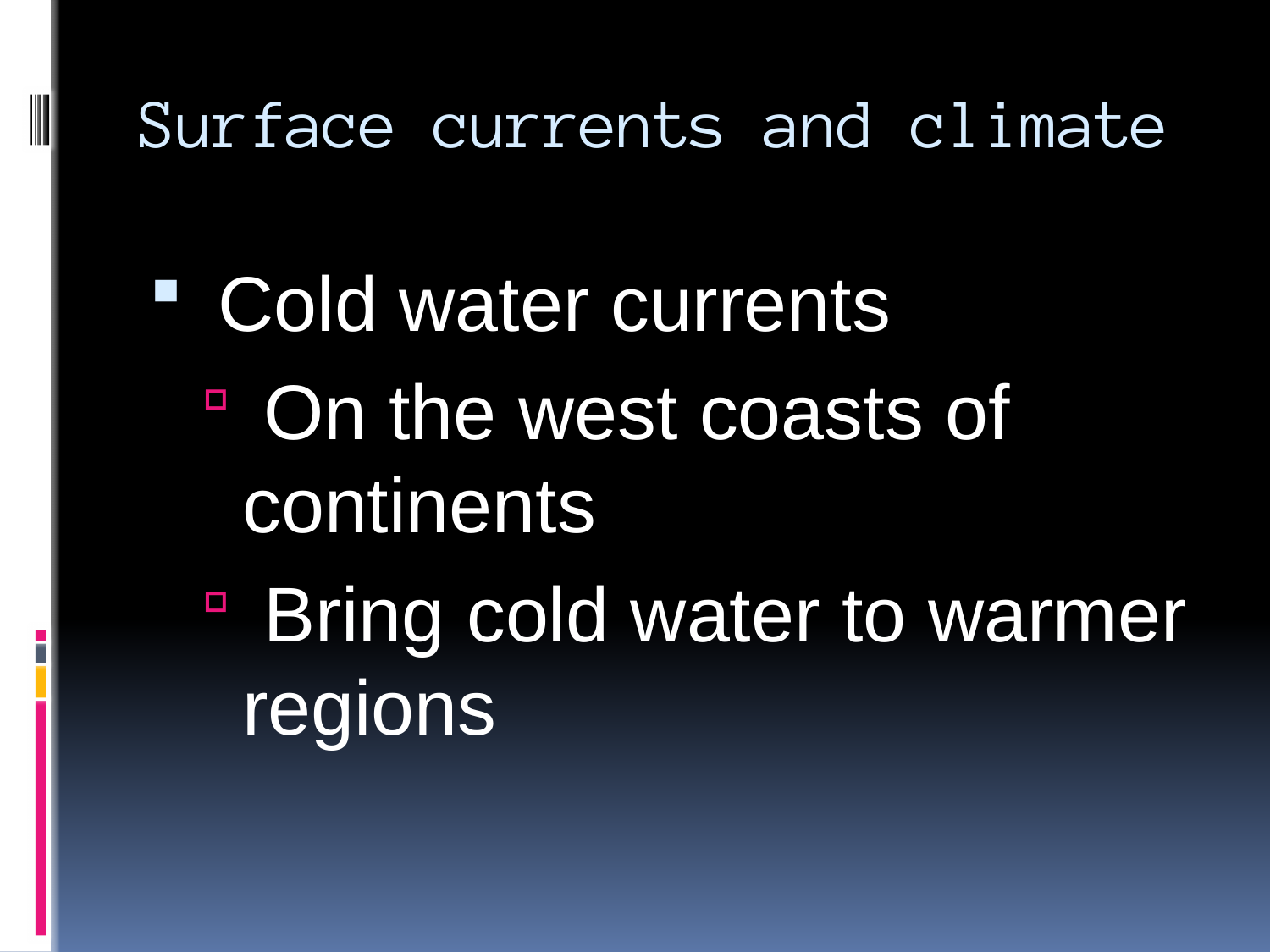

# Surface currents and climate
 Cold water currents
 On the west coasts of continents
 Bring cold water to warmer regions